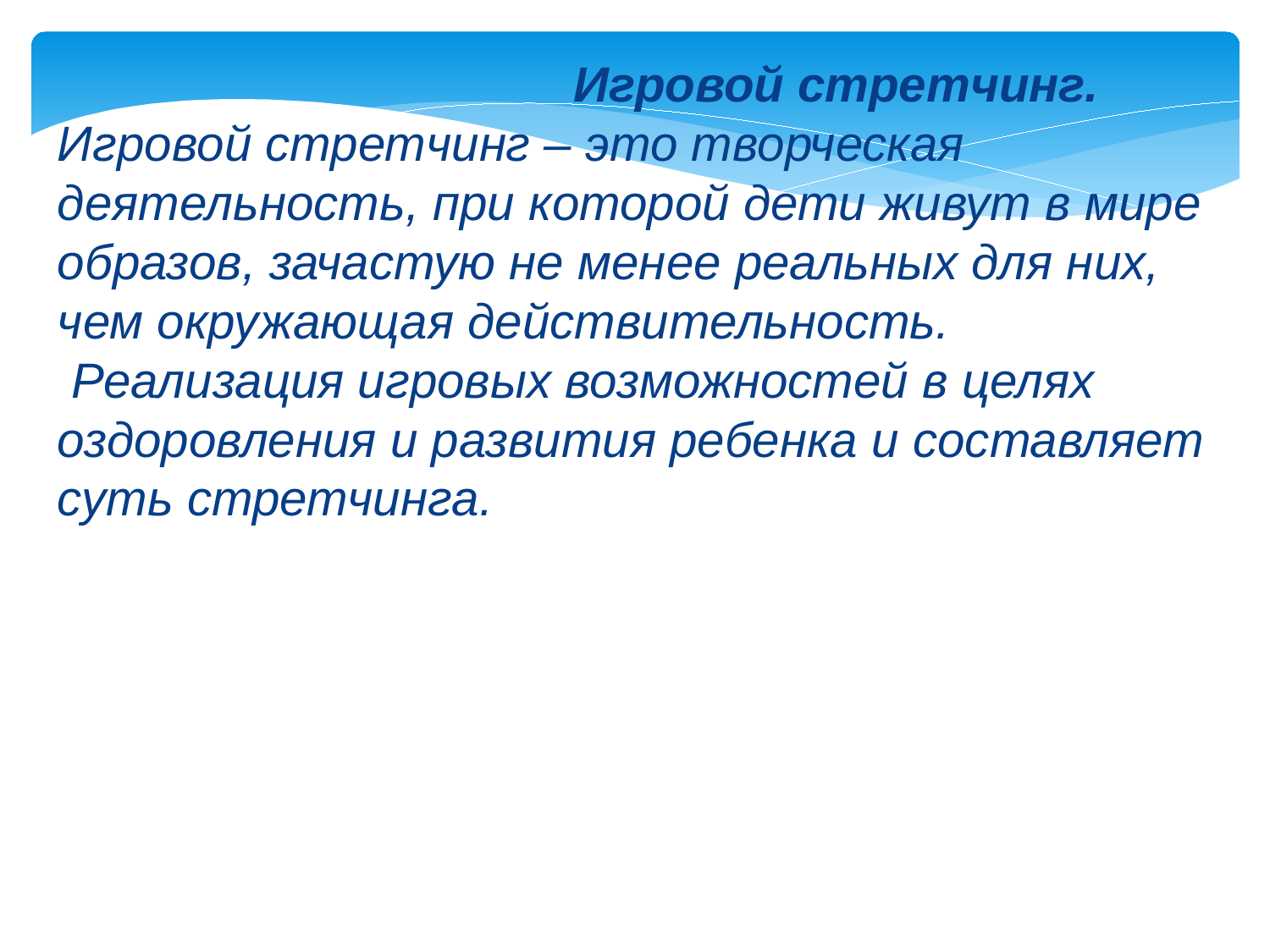

Игровой стретчинг.
Игровой стретчинг – это творческая деятельность, при которой дети живут в мире образов, зачастую не менее реальных для них, чем окружающая действительность.
 Реализация игровых возможностей в целях оздоровления и развития ребенка и составляет суть стретчинга.